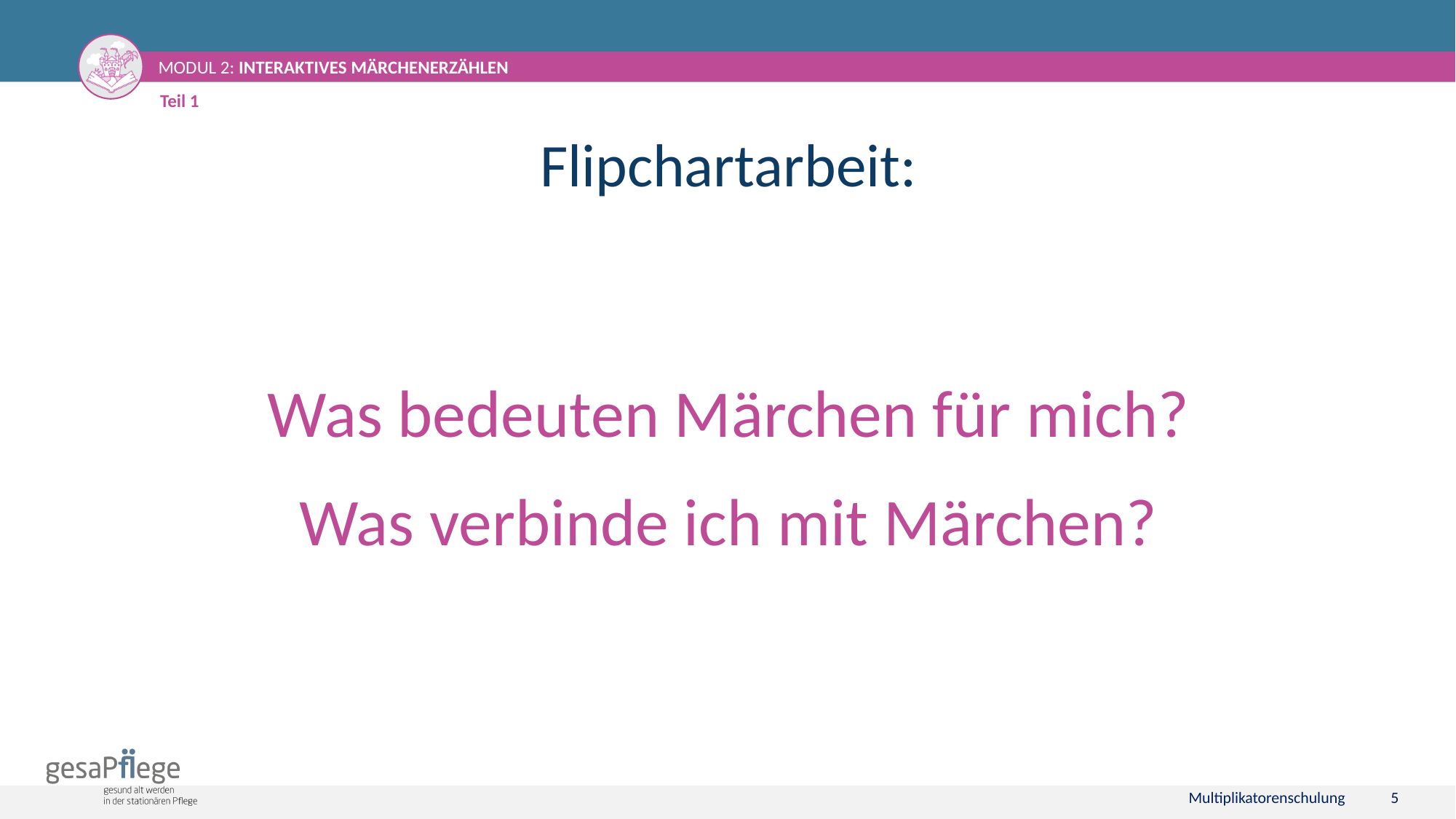

Teil 1
# Flipchartarbeit:
Was bedeuten Märchen für mich?
Was verbinde ich mit Märchen?
Multiplikatorenschulung
5